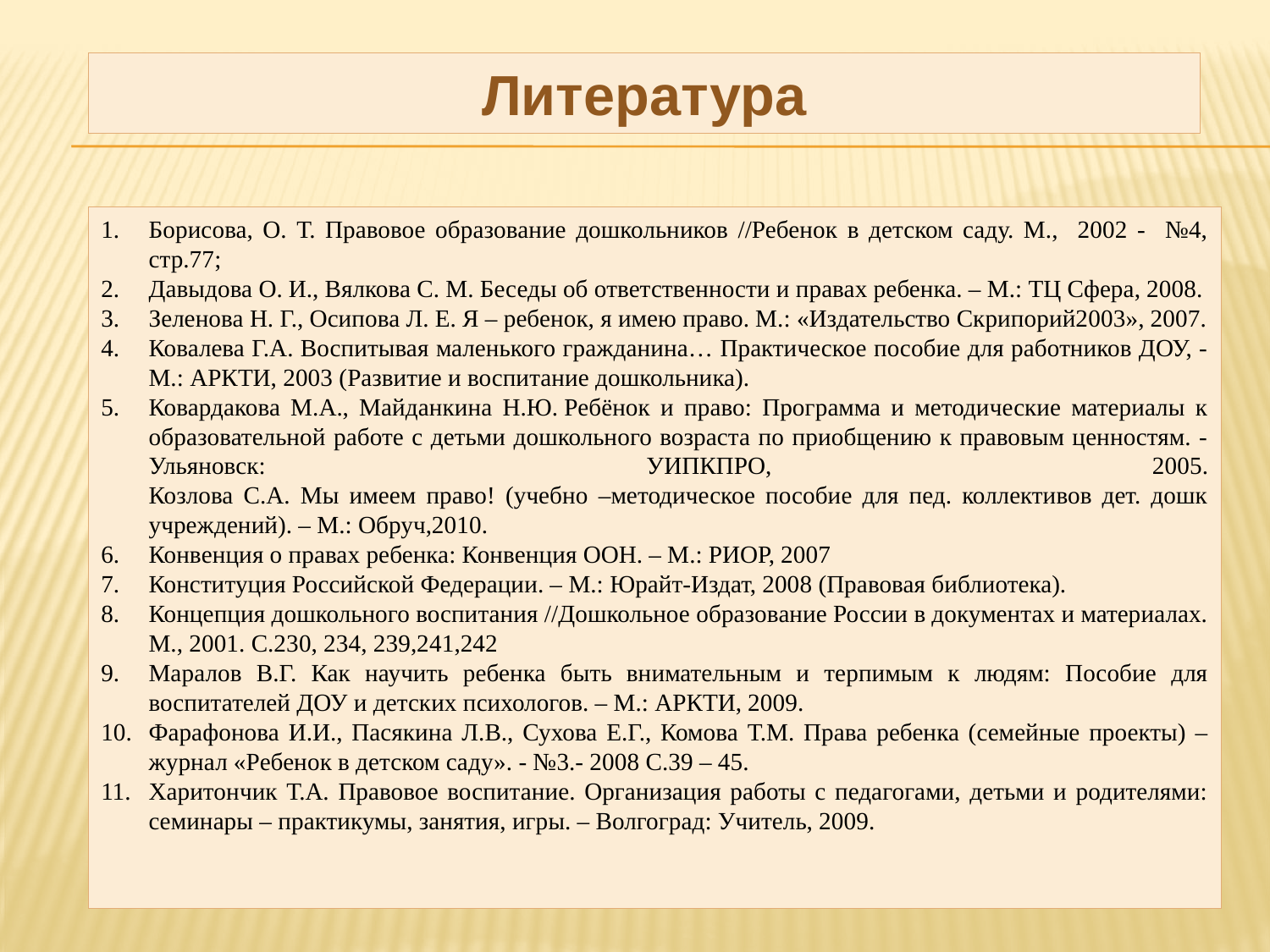

Литература
Борисова, О. Т. Правовое образование дошкольников //Ребенок в детском саду. М.,  2002 -  №4, стр.77;
Давыдова О. И., Вялкова С. М. Беседы об ответственности и правах ребенка. – М.: ТЦ Сфера, 2008.
Зеленова Н. Г., Осипова Л. Е. Я – ребенок, я имею право. М.: «Издательство Скрипорий2003», 2007.
Ковалева Г.А. Воспитывая маленького гражданина… Практическое пособие для работников ДОУ, - М.: АРКТИ, 2003 (Развитие и воспитание дошкольника).
Ковардакова М.А., Майданкина Н.Ю. Ребёнок и право: Программа и методические материалы к образовательной работе с детьми дошкольного возраста по приобщению к правовым ценностям. -Ульяновск: УИПКПРО, 2005.
Козлова С.А. Мы имеем право! (учебно –методическое пособие для пед. коллективов дет. дошк учреждений). – М.: Обруч,2010.
Конвенция о правах ребенка: Конвенция ООН. – М.: РИОР, 2007
Конституция Российской Федерации. – М.: Юрайт-Издат, 2008 (Правовая библиотека).
Концепция дошкольного воспитания //Дошкольное образование России в документах и материалах. М., 2001. С.230, 234, 239,241,242
Маралов В.Г. Как научить ребенка быть внимательным и терпимым к людям: Пособие для воспитателей ДОУ и детских психологов. – М.: АРКТИ, 2009.
Фарафонова И.И., Пасякина Л.В., Сухова Е.Г., Комова Т.М. Права ребенка (семейные проекты) – журнал «Ребенок в детском саду». - №3.- 2008 С.39 – 45.
Харитончик Т.А. Правовое воспитание. Организация работы с педагогами, детьми и родителями: семинары – практикумы, занятия, игры. – Волгоград: Учитель, 2009.